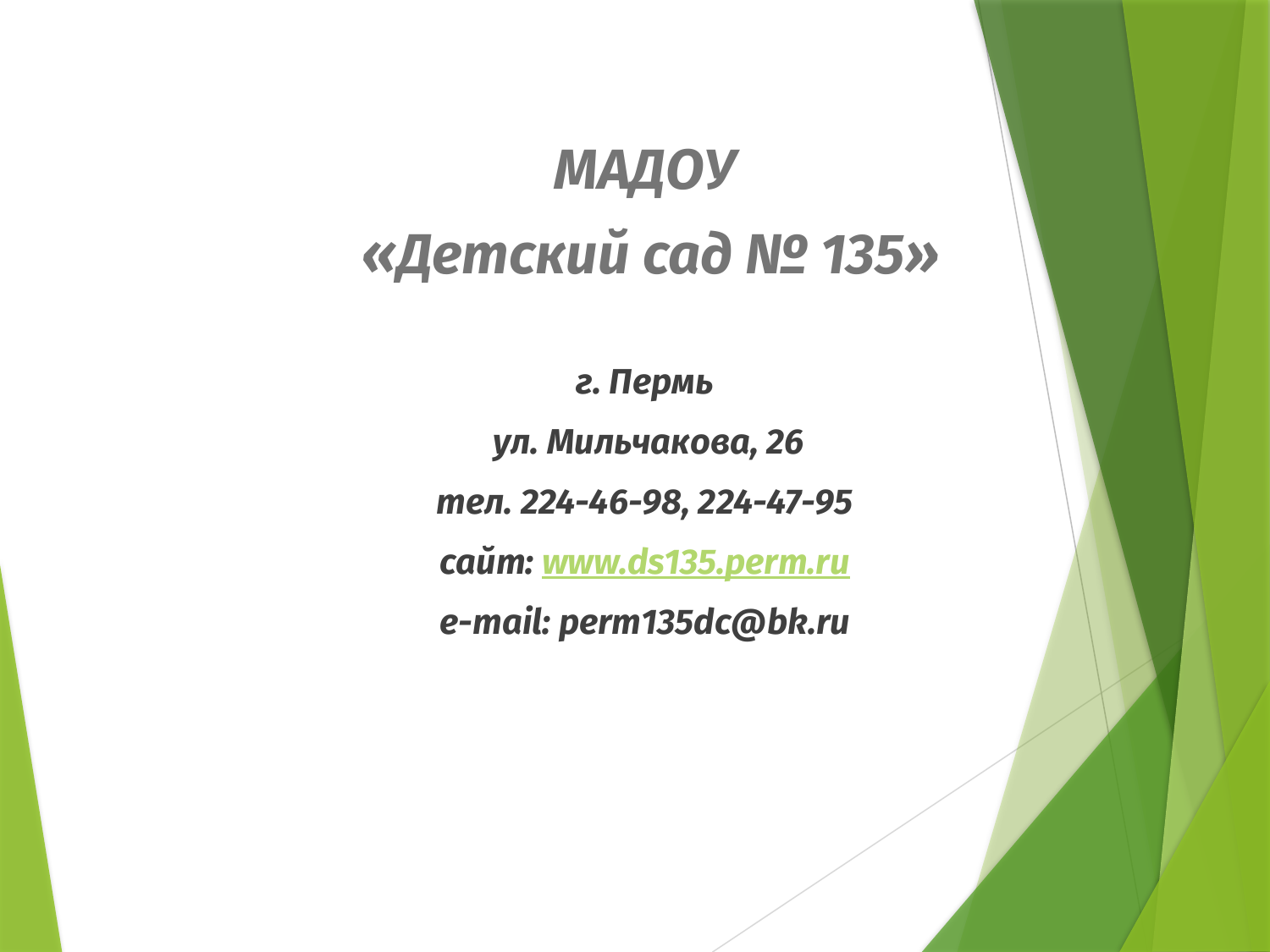

#
МАДОУ
 «Детский сад № 135»

г. Пермь
 ул. Мильчакова, 26
тел. 224-46-98, 224-47-95
сайт: www.ds135.perm.ru
e-mail: perm135dc@bk.ru